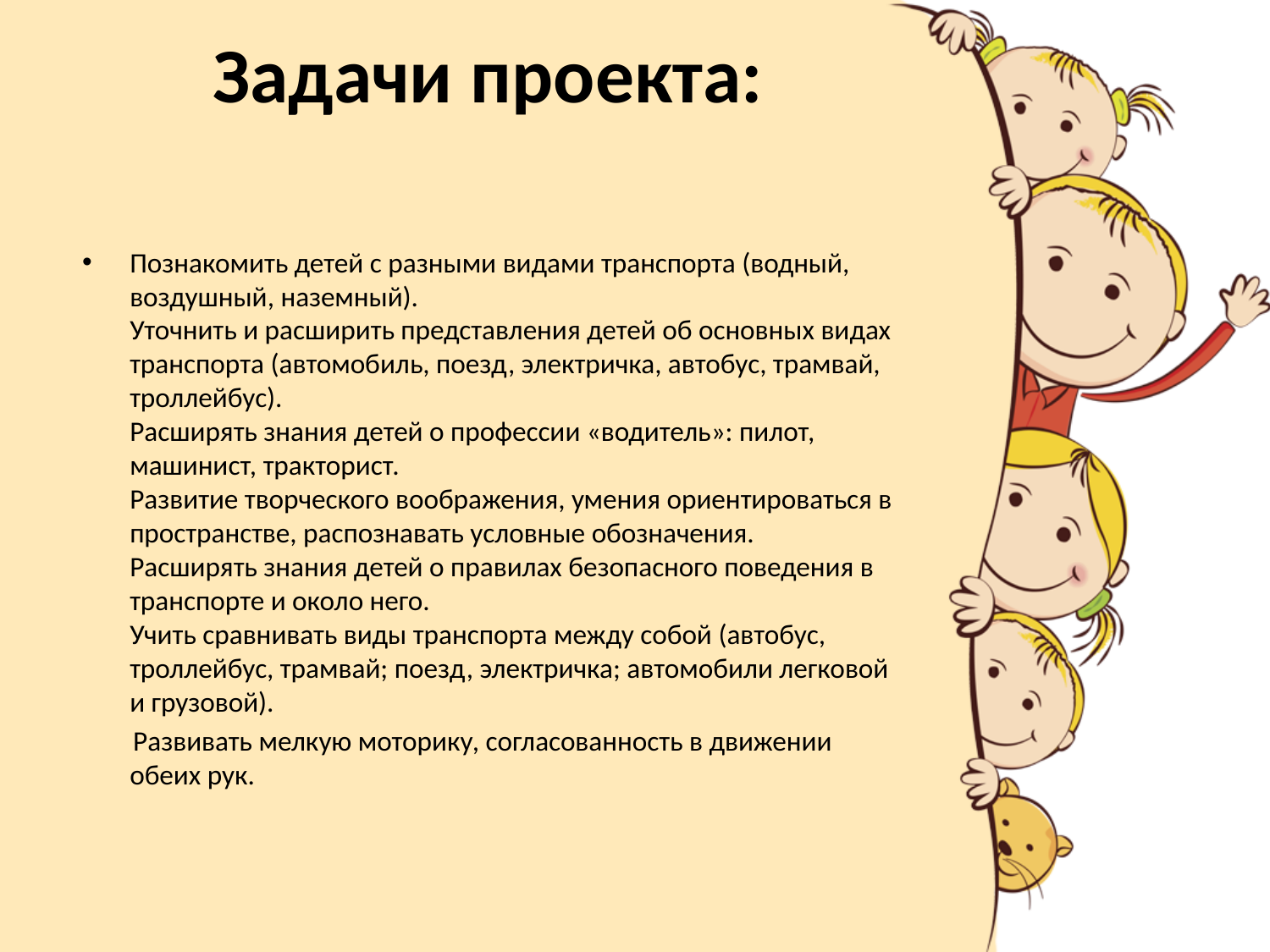

# Задачи проекта:
Познакомить детей с разными видами транспорта (водный, воздушный, наземный).
Уточнить и расширить представления детей об основных видах транспорта (автомобиль, поезд, электричка, автобус, трамвай, троллейбус).
Расширять знания детей о профессии «водитель»: пилот, машинист, тракторист.
Развитие творческого воображения, умения ориентироваться в пространстве, распознавать условные обозначения.
Расширять знания детей о правилах безопасного поведения в транспорте и около него.
Учить сравнивать виды транспорта между собой (автобус, троллейбус, трамвай; поезд, электричка; автомобили легковой и грузовой).
        Развивать мелкую моторику, согласованность в движении обеих рук.